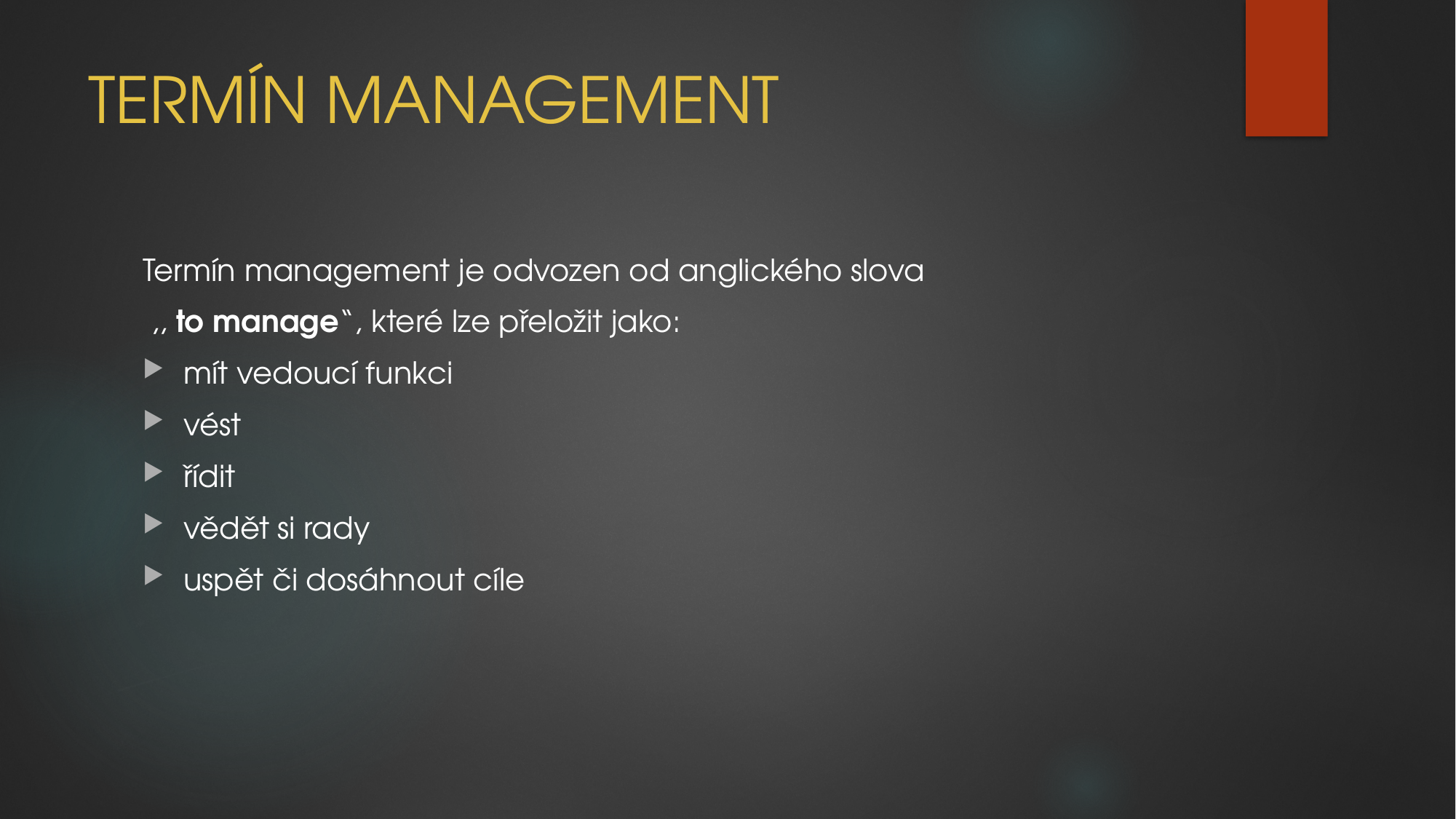

# TERMÍN MANAGEMENT
Termín management je odvozen od anglického slova
 ,, to manage“, které lze přeložit jako:
mít vedoucí funkci
vést
řídit
vědět si rady
uspět či dosáhnout cíle